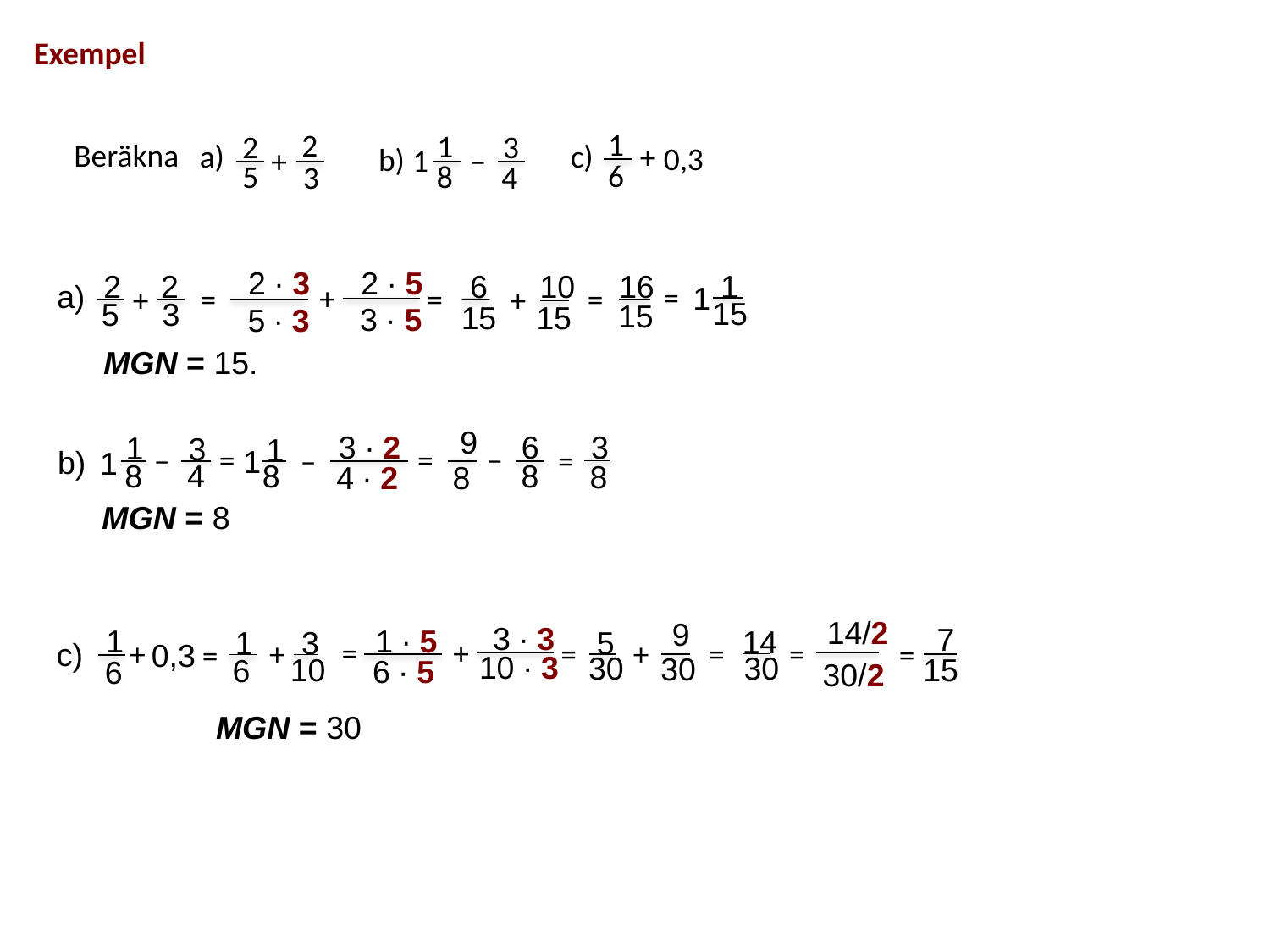

Exempel
1
6
+
c)
0,3
2
3
2
5
+
a)
Beräkna
1
1
8
3
4
b)
–
2 ∙ 3
 5 ∙ 3
2 ∙ 5
 3 ∙ 5
=
+
1
1
15
=
6
15
+
10
15
=
16
15
2
3
2
5
+
=
a)
MGN = 15.
9
8
–
6
8
=
3 ∙ 2
 4 ∙ 2
=
1
8
–
1
3
8
1
1
8
3
4
–
=
b)
MGN = 8
14/2
30/2
=
9
30
5
30
+
=
3 ∙ 3
 10 ∙ 3
=
1 ∙ 5
 6 ∙ 5
+
7
15
1
6
+
0,3
=
c)
14
30
=
3
10
1
6
+
=
MGN = 30